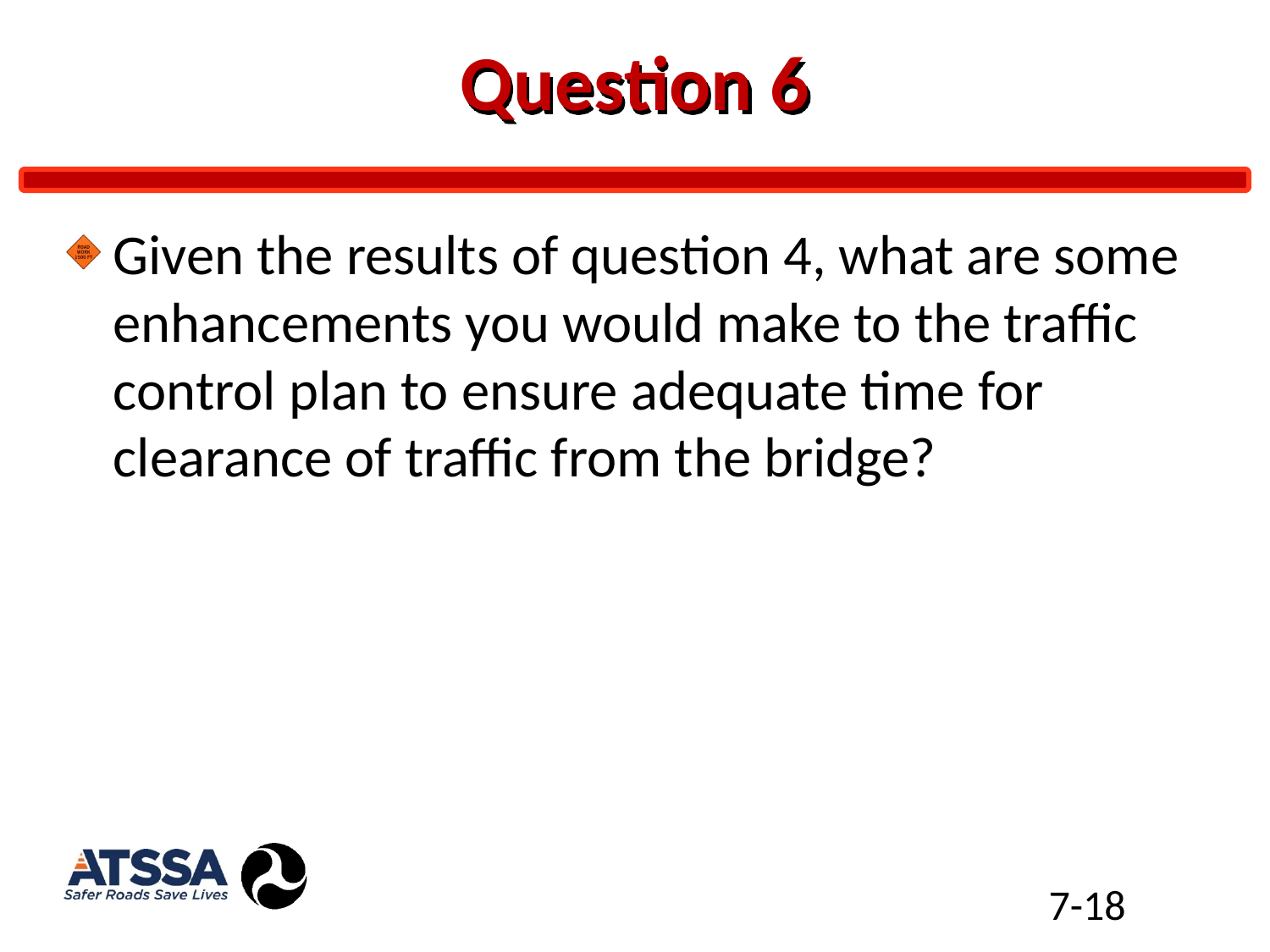

# Question 6
Given the results of question 4, what are some enhancements you would make to the traffic control plan to ensure adequate time for clearance of traffic from the bridge?